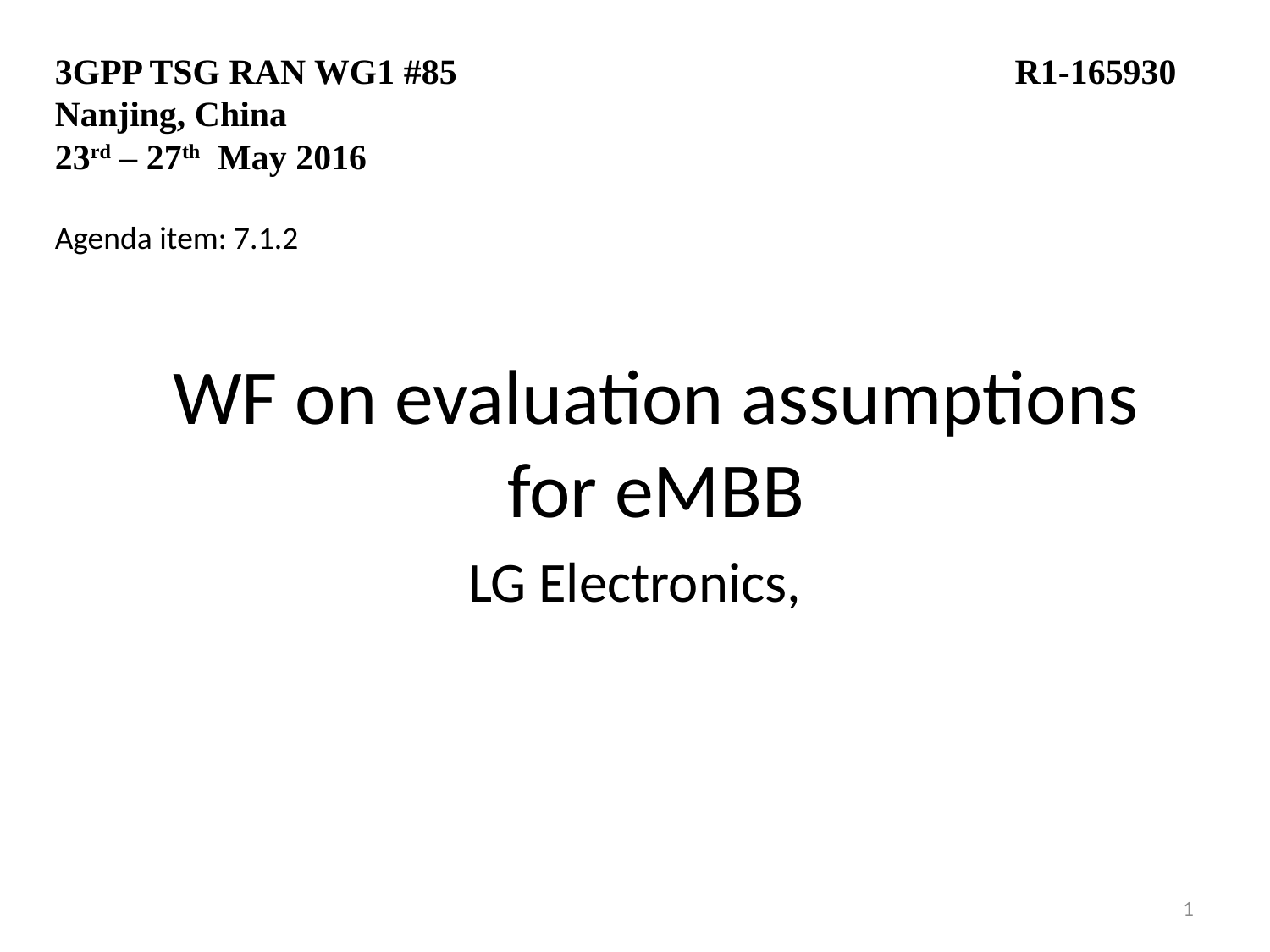

3GPP TSG RAN WG1 #85				        R1-165930
Nanjing, China
23rd – 27th  May 2016
Agenda item: 7.1.2
# WF on evaluation assumptions for eMBB
LG Electronics,
1